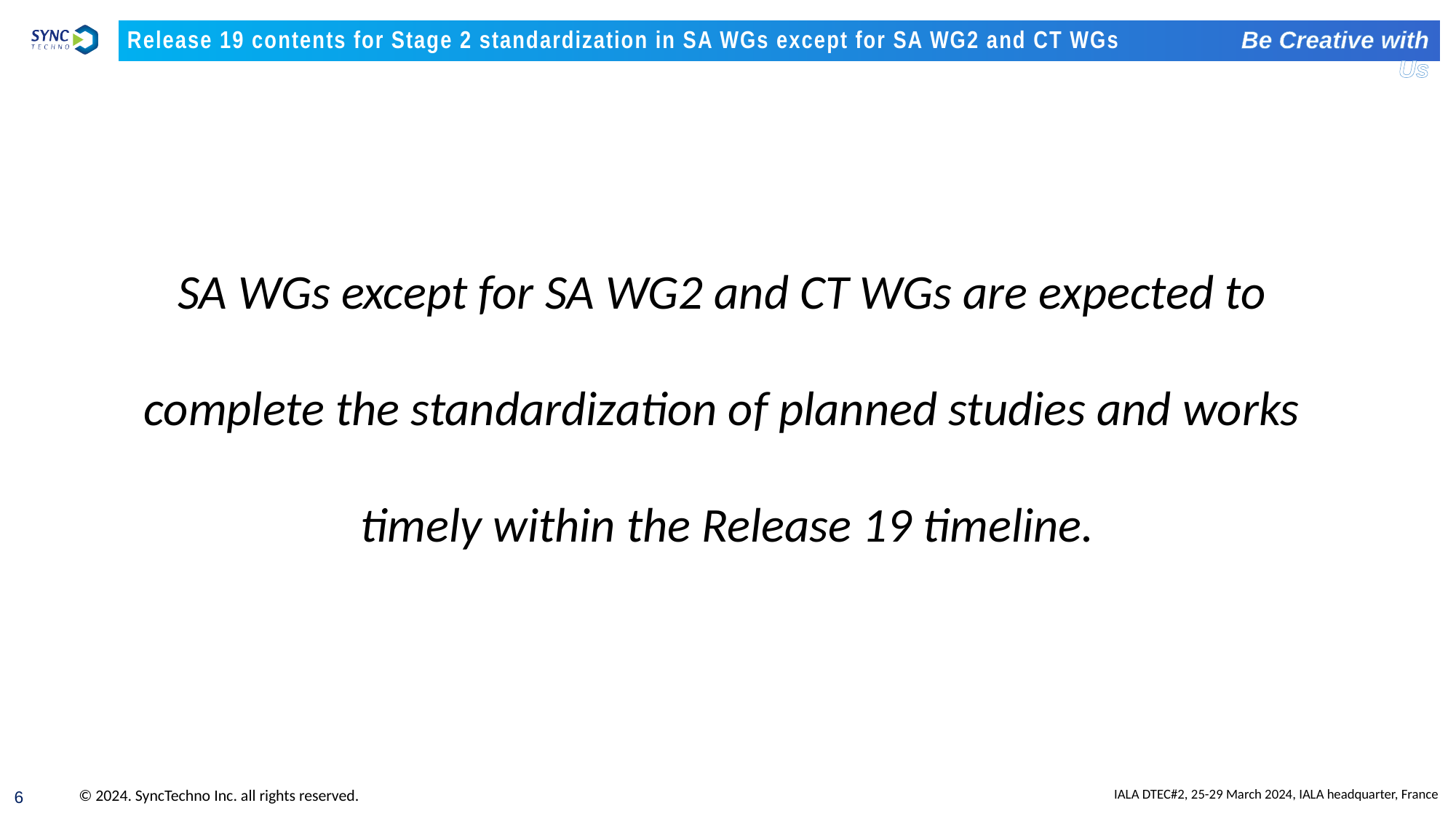

Release 19 contents for Stage 2 standardization in SA WGs except for SA WG2 and CT WGs
SA WGs except for SA WG2 and CT WGs are expected to
complete the standardization of planned studies and works
timely within the Release 19 timeline.